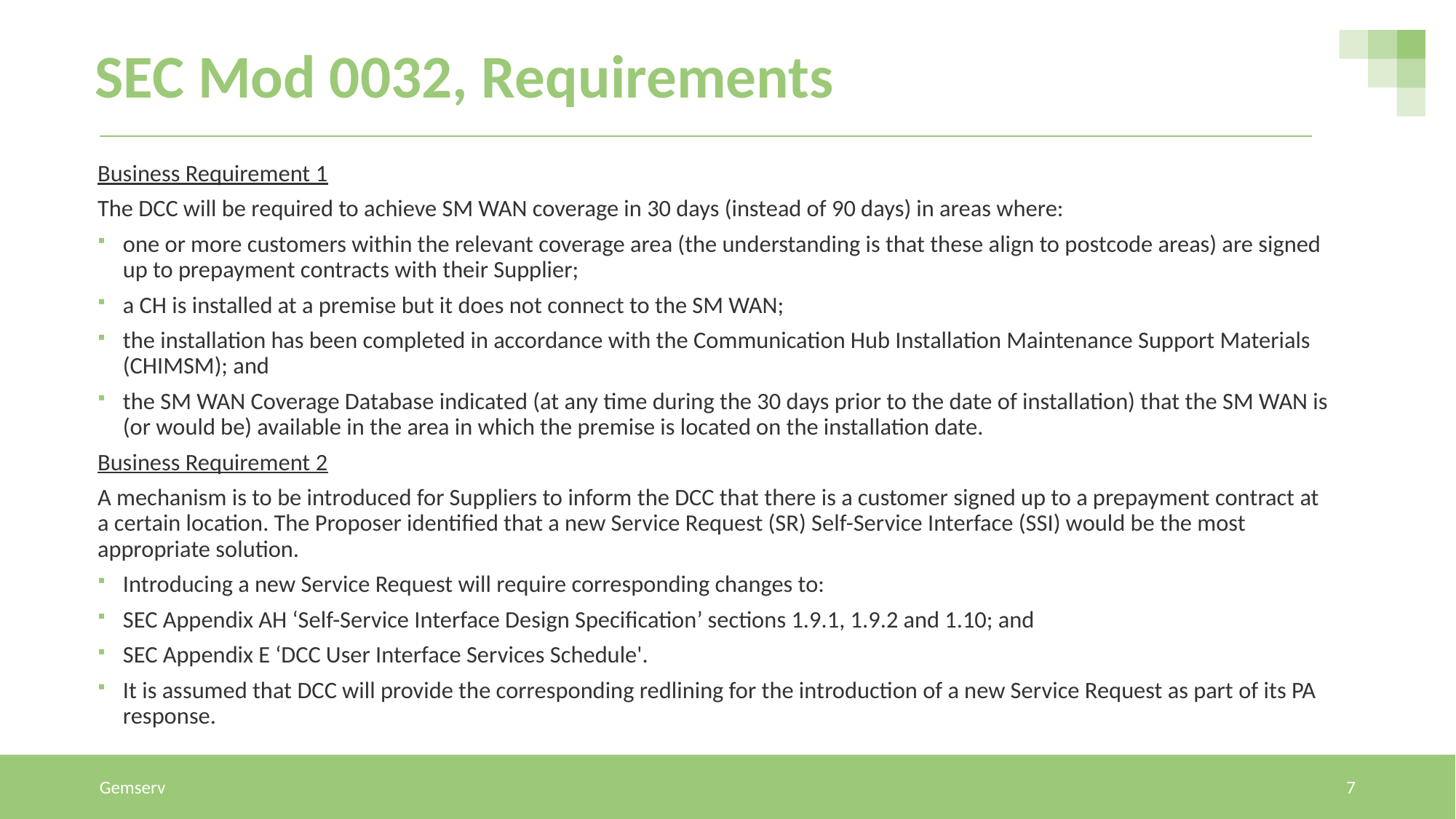

# SEC Mod 0032, Requirements
Business Requirement 1
The DCC will be required to achieve SM WAN coverage in 30 days (instead of 90 days) in areas where:
one or more customers within the relevant coverage area (the understanding is that these align to postcode areas) are signed up to prepayment contracts with their Supplier;
a CH is installed at a premise but it does not connect to the SM WAN;
the installation has been completed in accordance with the Communication Hub Installation Maintenance Support Materials (CHIMSM); and
the SM WAN Coverage Database indicated (at any time during the 30 days prior to the date of installation) that the SM WAN is (or would be) available in the area in which the premise is located on the installation date.
Business Requirement 2
A mechanism is to be introduced for Suppliers to inform the DCC that there is a customer signed up to a prepayment contract at a certain location. The Proposer identified that a new Service Request (SR) Self-Service Interface (SSI) would be the most appropriate solution.
Introducing a new Service Request will require corresponding changes to:
SEC Appendix AH ‘Self-Service Interface Design Specification’ sections 1.9.1, 1.9.2 and 1.10; and
SEC Appendix E ‘DCC User Interface Services Schedule'.
It is assumed that DCC will provide the corresponding redlining for the introduction of a new Service Request as part of its PA response.

Gemserv
7